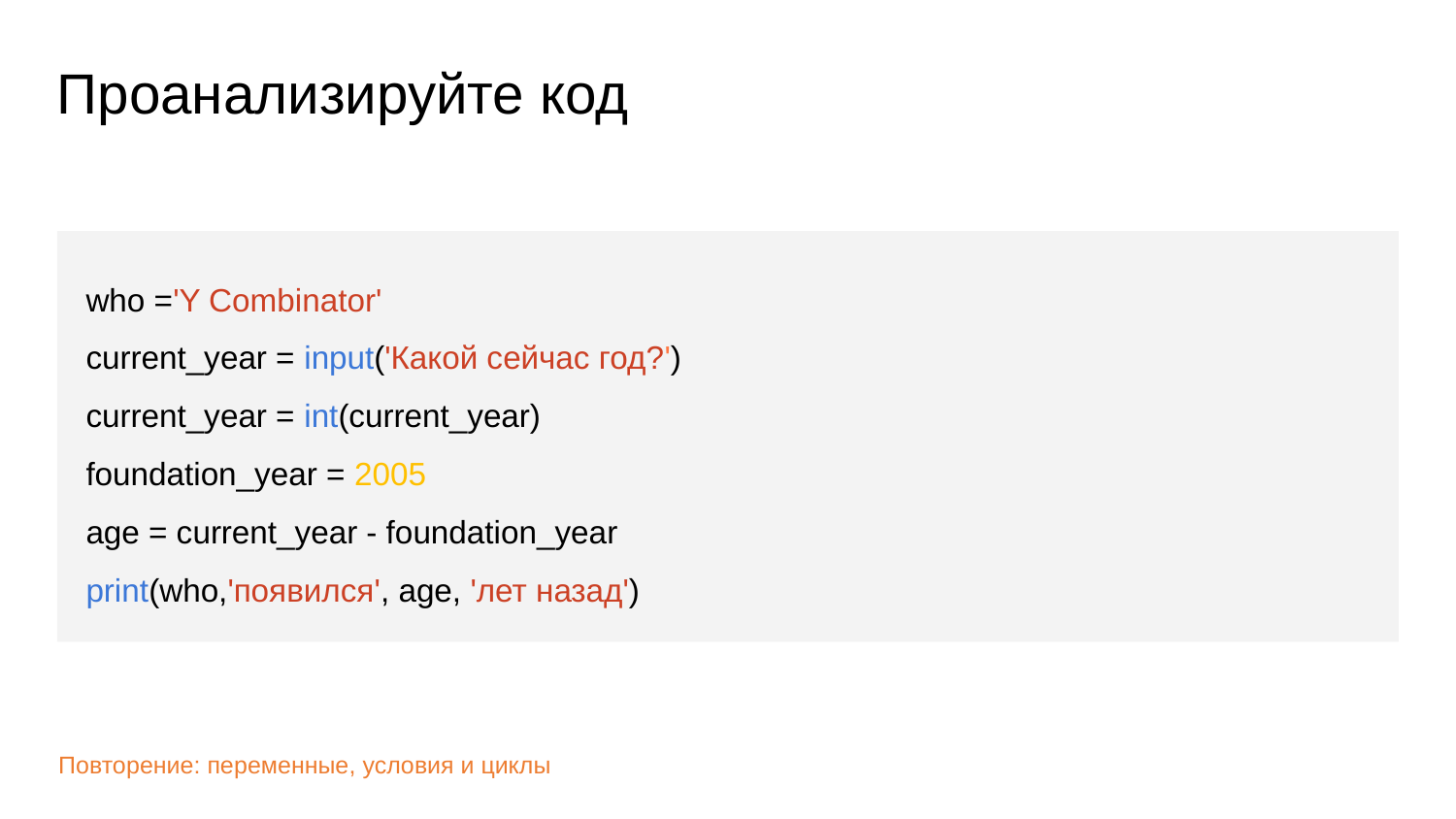

Проанализируйте код
who ='Y Combinator'
current_year = input('Какой сейчас год?')
current_year = int(current_year)
foundation_year = 2005
age = current_year - foundation_year
print(who,'появился', age, 'лет назад')
Повторение: переменные, условия и циклы